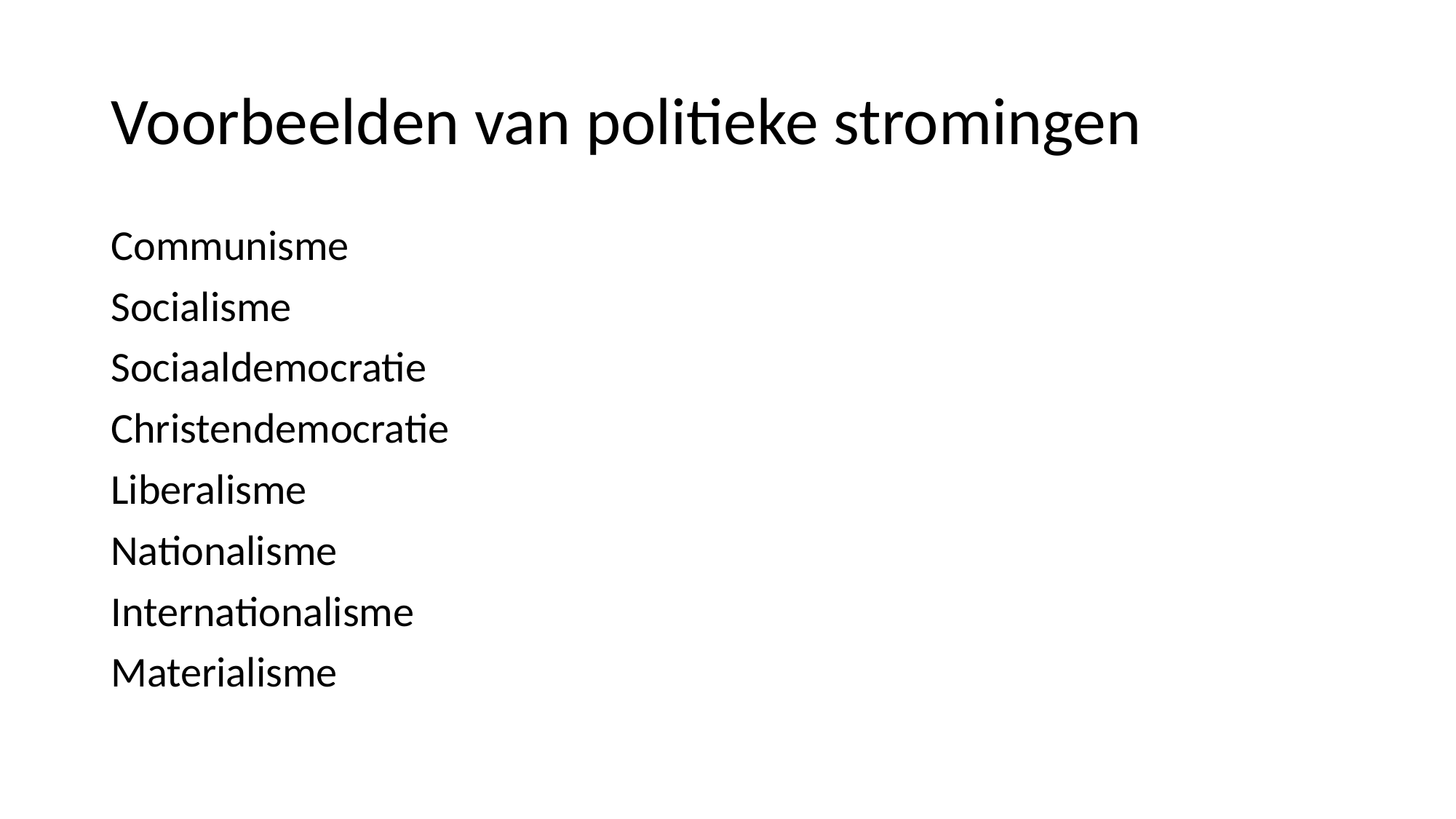

# Voorbeelden van politieke stromingen
Communisme
Socialisme
Sociaaldemocratie
Christendemocratie
Liberalisme
Nationalisme
Internationalisme
Materialisme